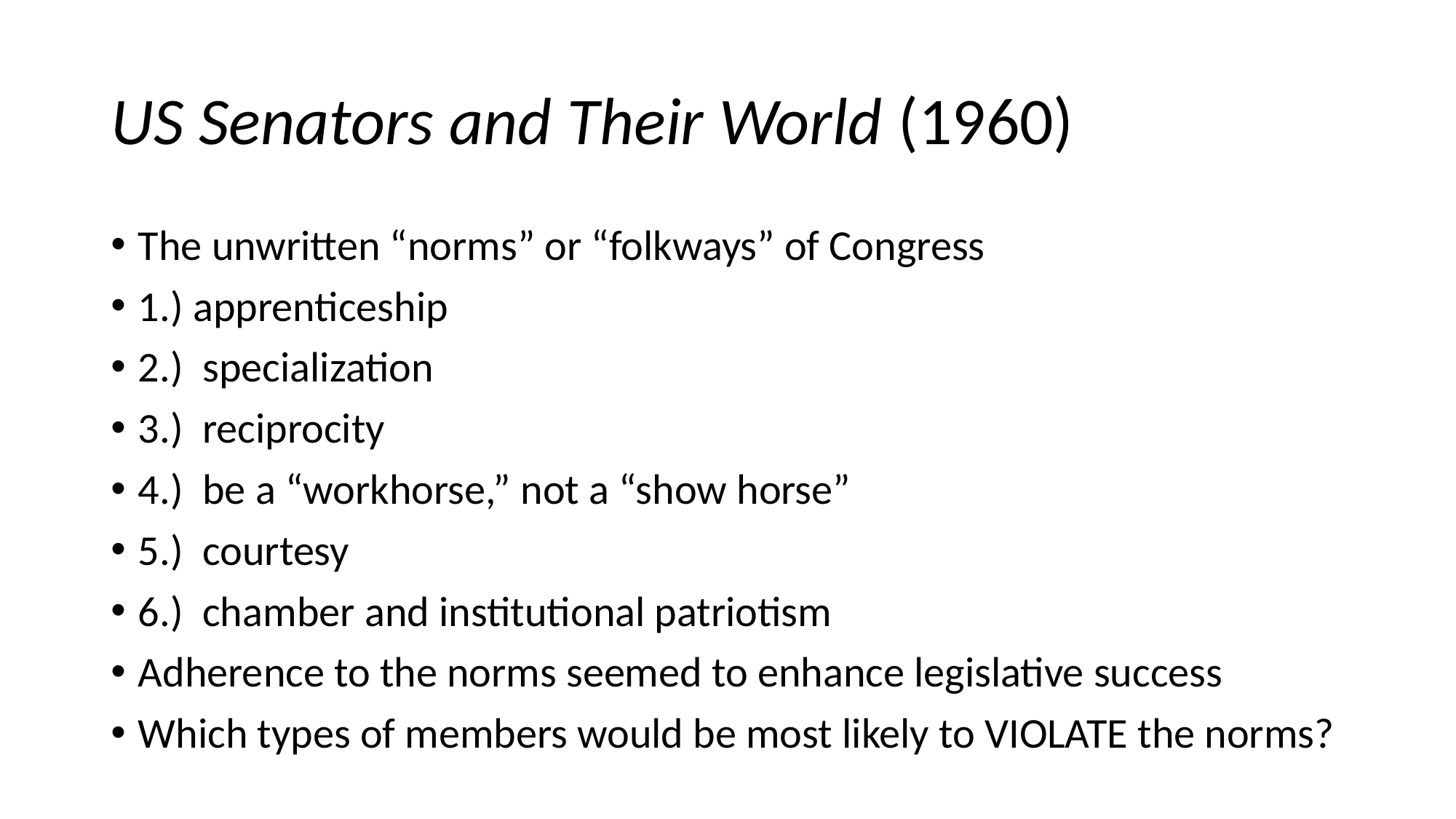

# US Senators and Their World (1960)
The unwritten “norms” or “folkways” of Congress
1.) apprenticeship
2.)  specialization
3.)  reciprocity
4.)  be a “workhorse,” not a “show horse”
5.)  courtesy
6.)  chamber and institutional patriotism
Adherence to the norms seemed to enhance legislative success
Which types of members would be most likely to VIOLATE the norms?